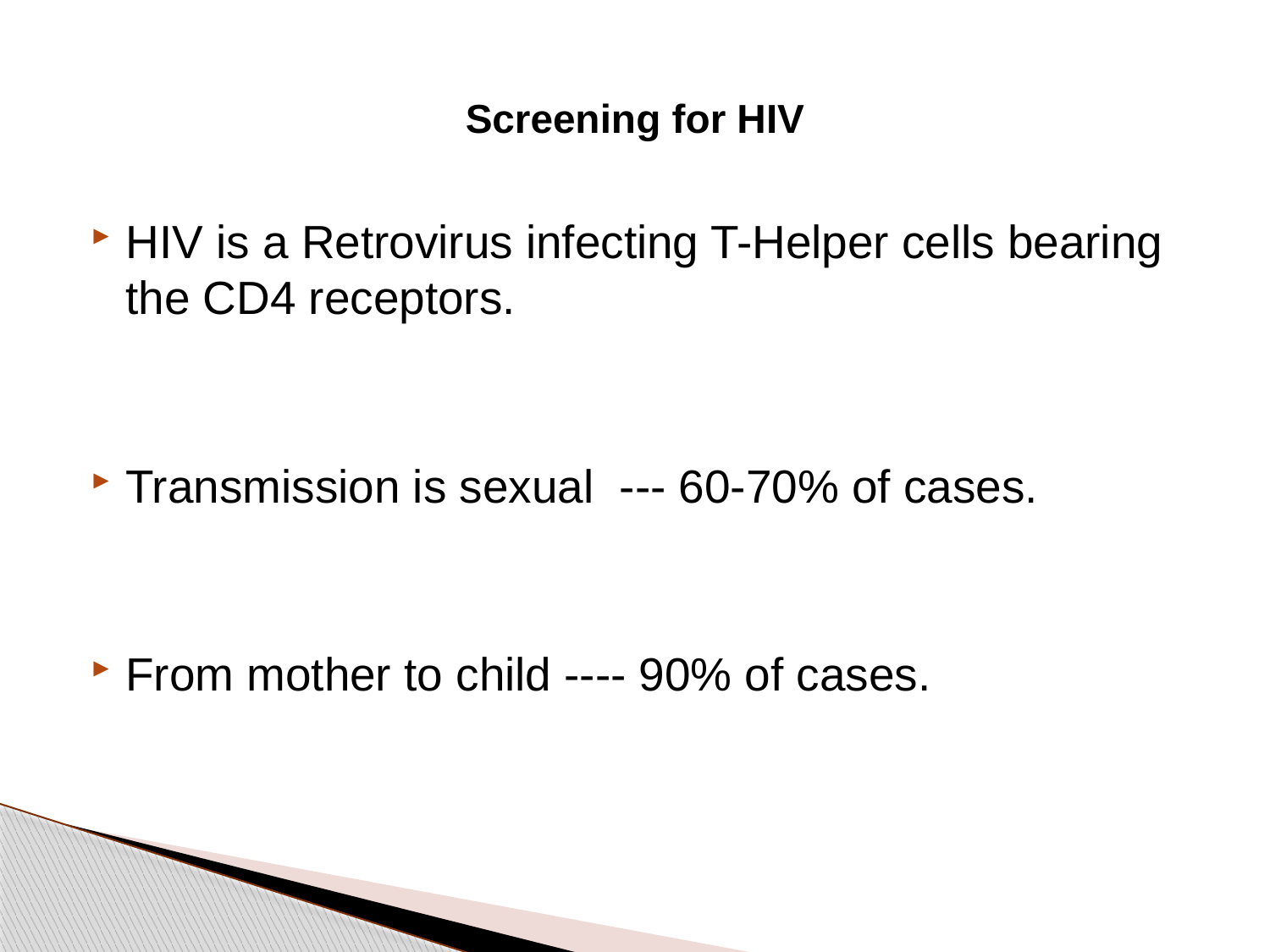

# Screening for HIV
HIV is a Retrovirus infecting T-Helper cells bearing the CD4 receptors.

Transmission is sexual  --- 60-70% of cases.

From mother to child ---- 90% of cases.